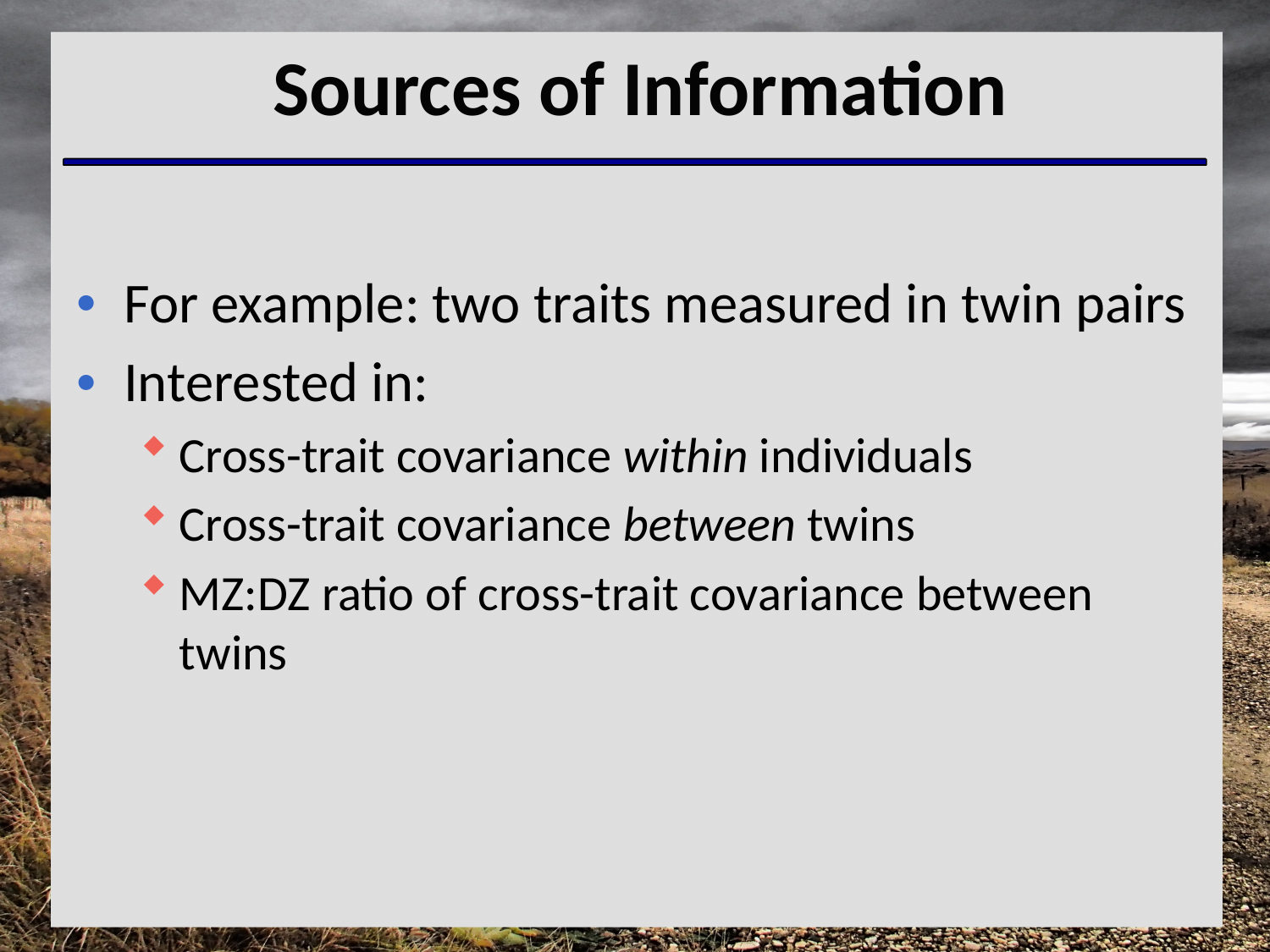

# Sources of Information

For example: two traits measured in twin pairs
Interested in:
Cross-trait covariance within individuals
Cross-trait covariance between twins
MZ:DZ ratio of cross-trait covariance between twins